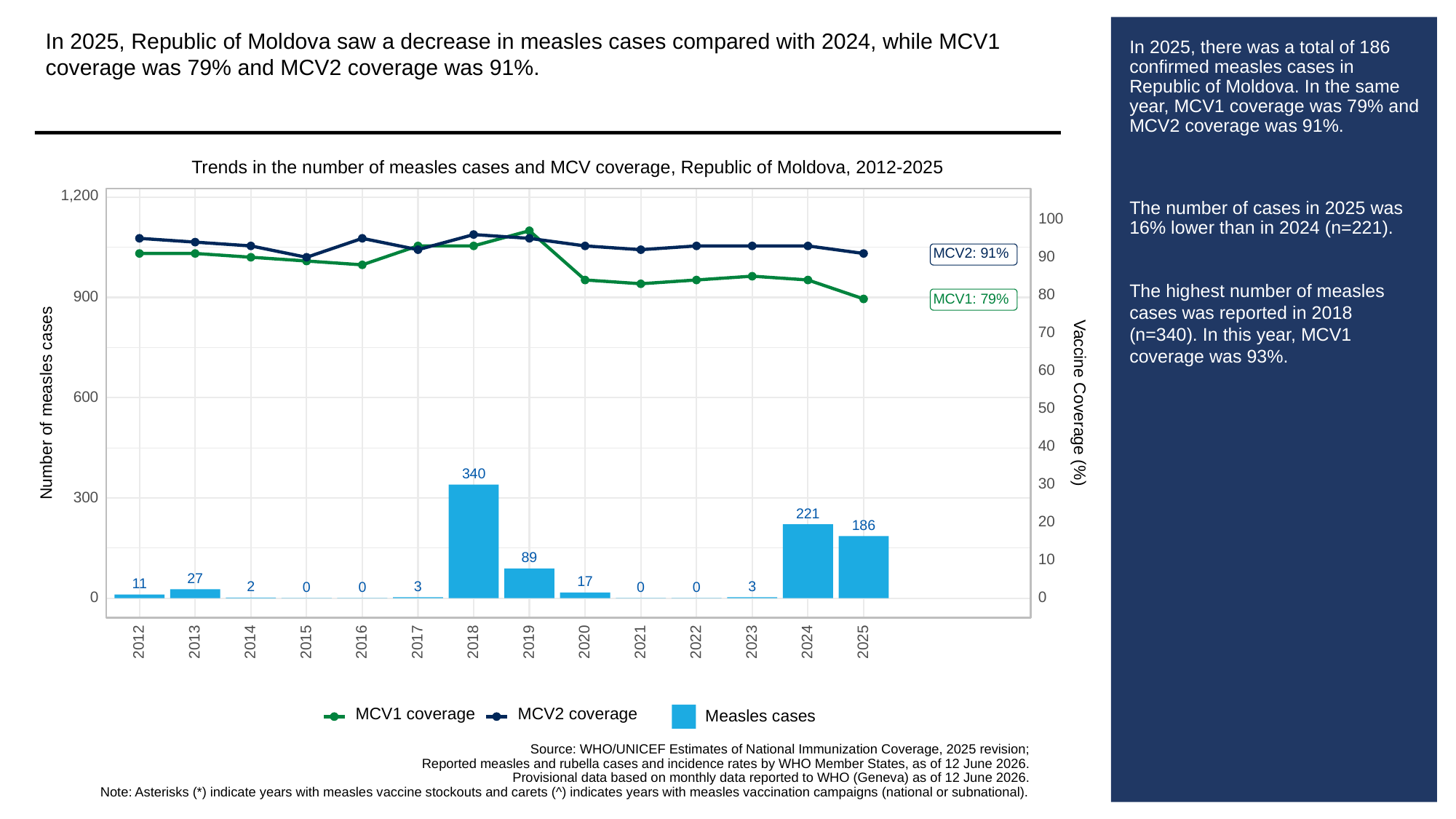

In 2025, Republic of Moldova saw a decrease in measles cases compared with 2024, while MCV1 coverage was 79% and MCV2 coverage was 91%.
# In 2025, there was a total of 186 confirmed measles cases in Republic of Moldova. In the same year, MCV1 coverage was 79% and MCV2 coverage was 91%.

The number of cases in 2025 was 16% lower than in 2024 (n=221).

The highest number of measles cases was reported in 2018 (n=340). In this year, MCV1 coverage was 93%.

Trends in the number of measles cases and MCV coverage, Republic of Moldova, 2012-2025

1,200

100

MCV2: 91%

90

80
900
MCV1: 79%

70

60
600
Vaccine Coverage (%)
Number of measles cases

50
40

340
30

300

221
20
186

89
10

27
17
11
3
3
2
0
0
0
0

0
0

2013
2023
2012
2014
2015
2016
2017
2018
2019
2020
2021
2022
2024
2025

MCV1 coverage
MCV2 coverage
Measles cases

Source: WHO/UNICEF Estimates of National Immunization Coverage, 2025 revision;
Reported measles and rubella cases and incidence rates by WHO Member States, as of 12 June 2026.
Provisional data based on monthly data reported to WHO (Geneva) as of 12 June 2026.
Note: Asterisks (*) indicate years with measles vaccine stockouts and carets (^) indicates years with measles vaccination campaigns (national or subnational).